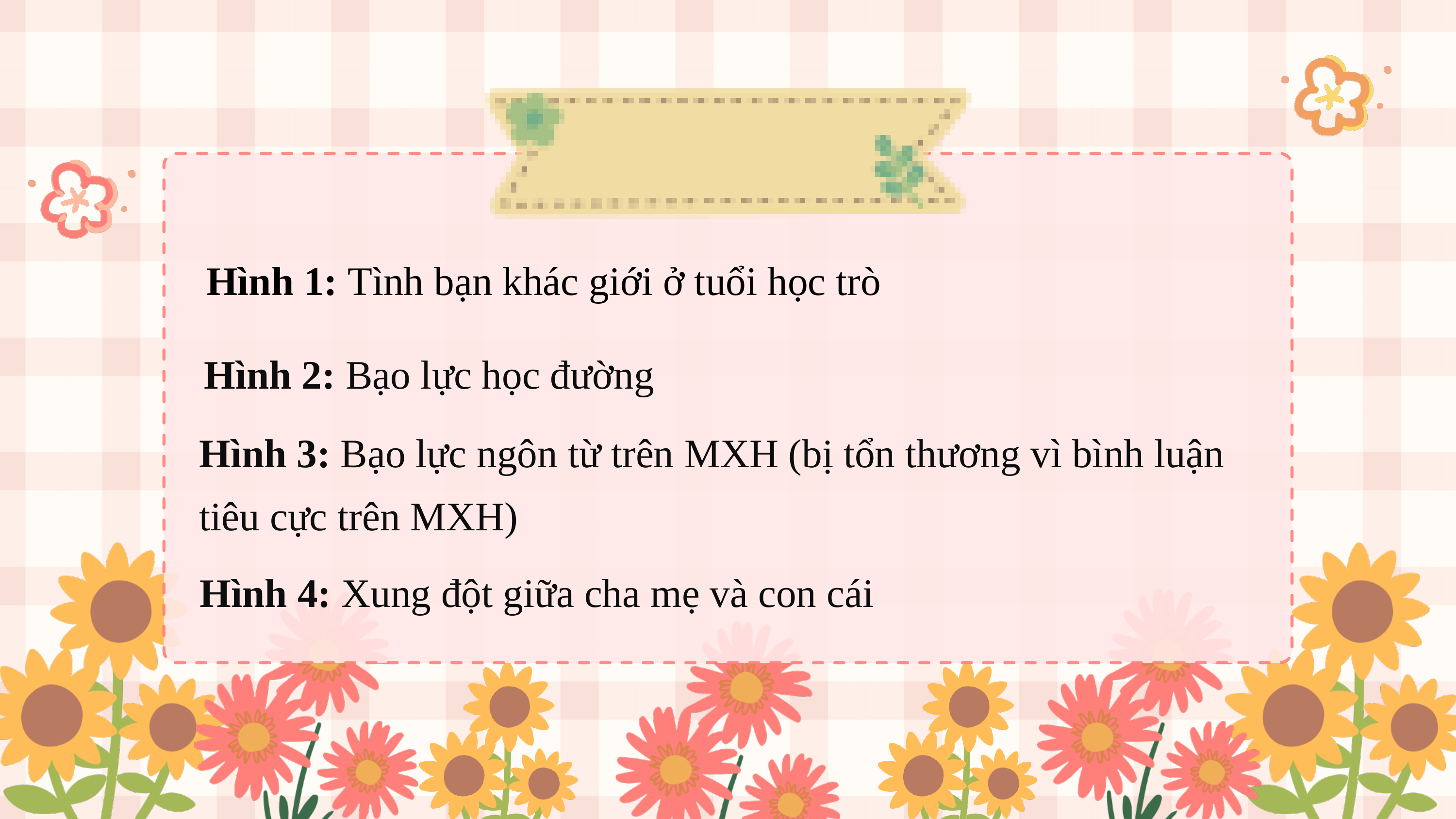

Hình 1: Tình bạn khác giới ở tuổi học trò
Hình 2: Bạo lực học đường
Hình 3: Bạo lực ngôn từ trên MXH (bị tổn thương vì bình luận tiêu cực trên MXH)

Hình 4: Xung đột giữa cha mẹ và con cái